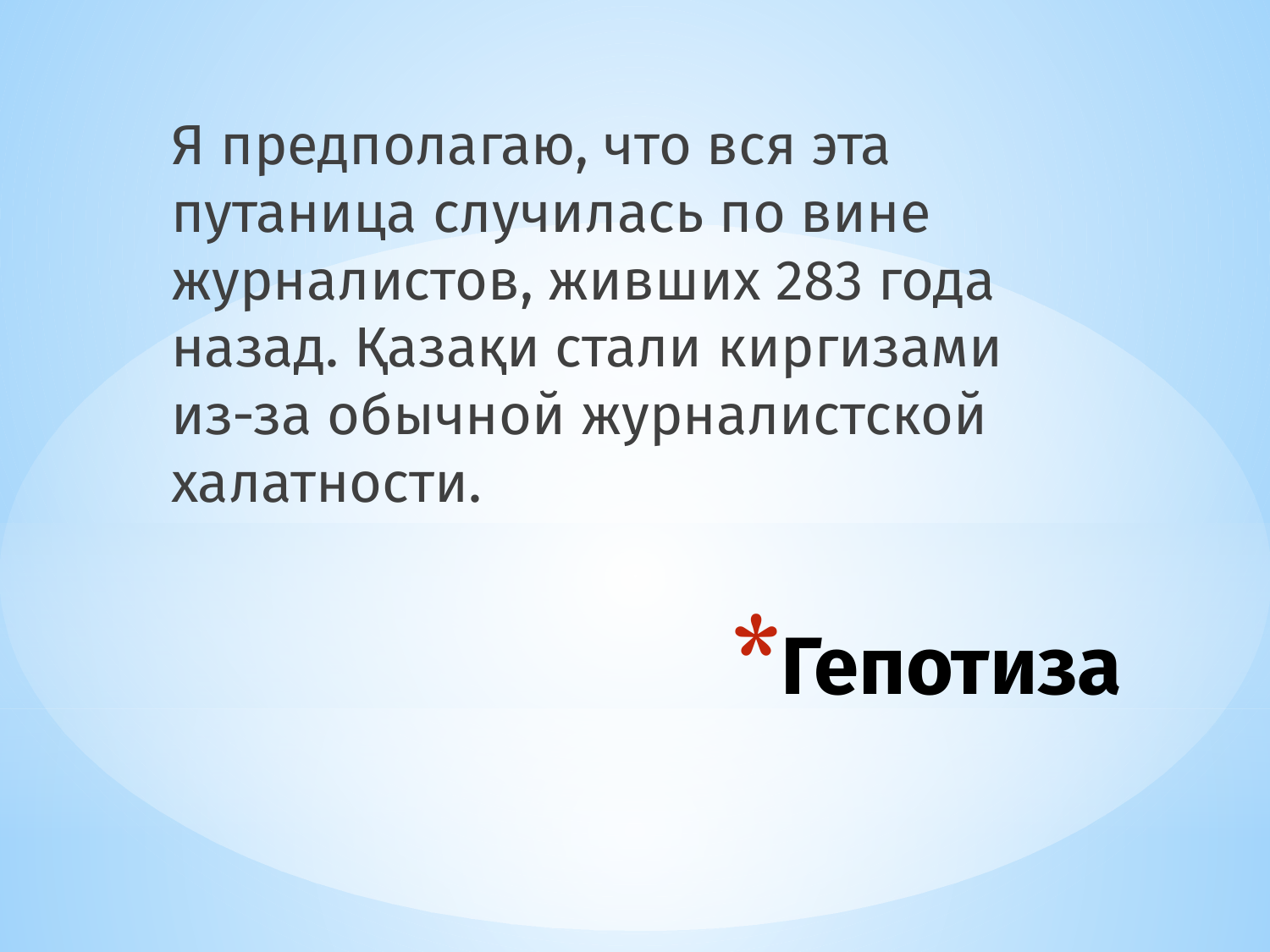

Я предполагаю, что вся эта путаница случилась по вине журналистов, живших 283 года назад. Қазақи стали киргизами из-за обычной журналистской халатности.

# Гепотиза